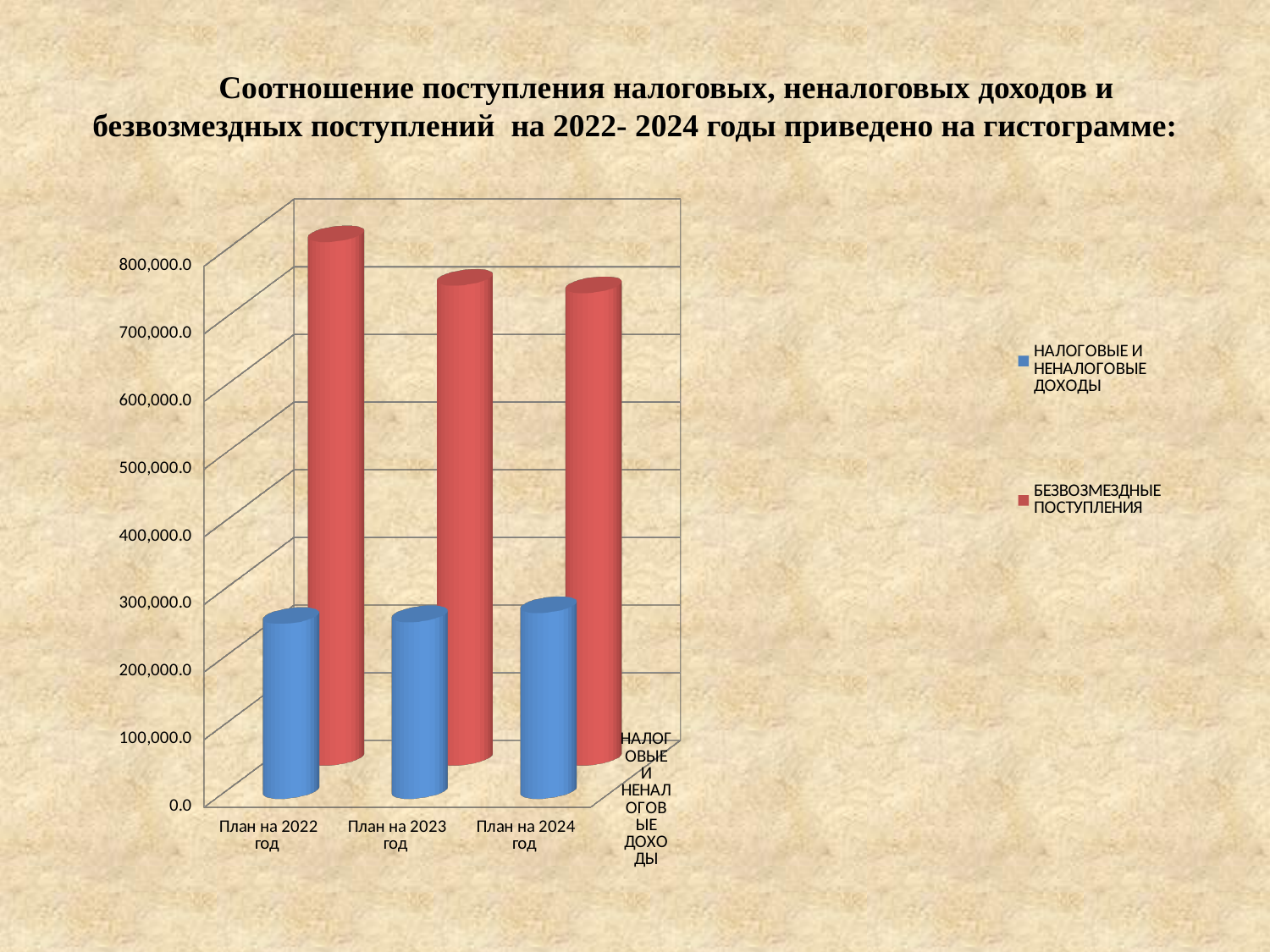

Соотношение поступления налоговых, неналоговых доходов и безвозмездных поступлений  на 2022- 2024 годы приведено на гистограмме:

[unsupported chart]